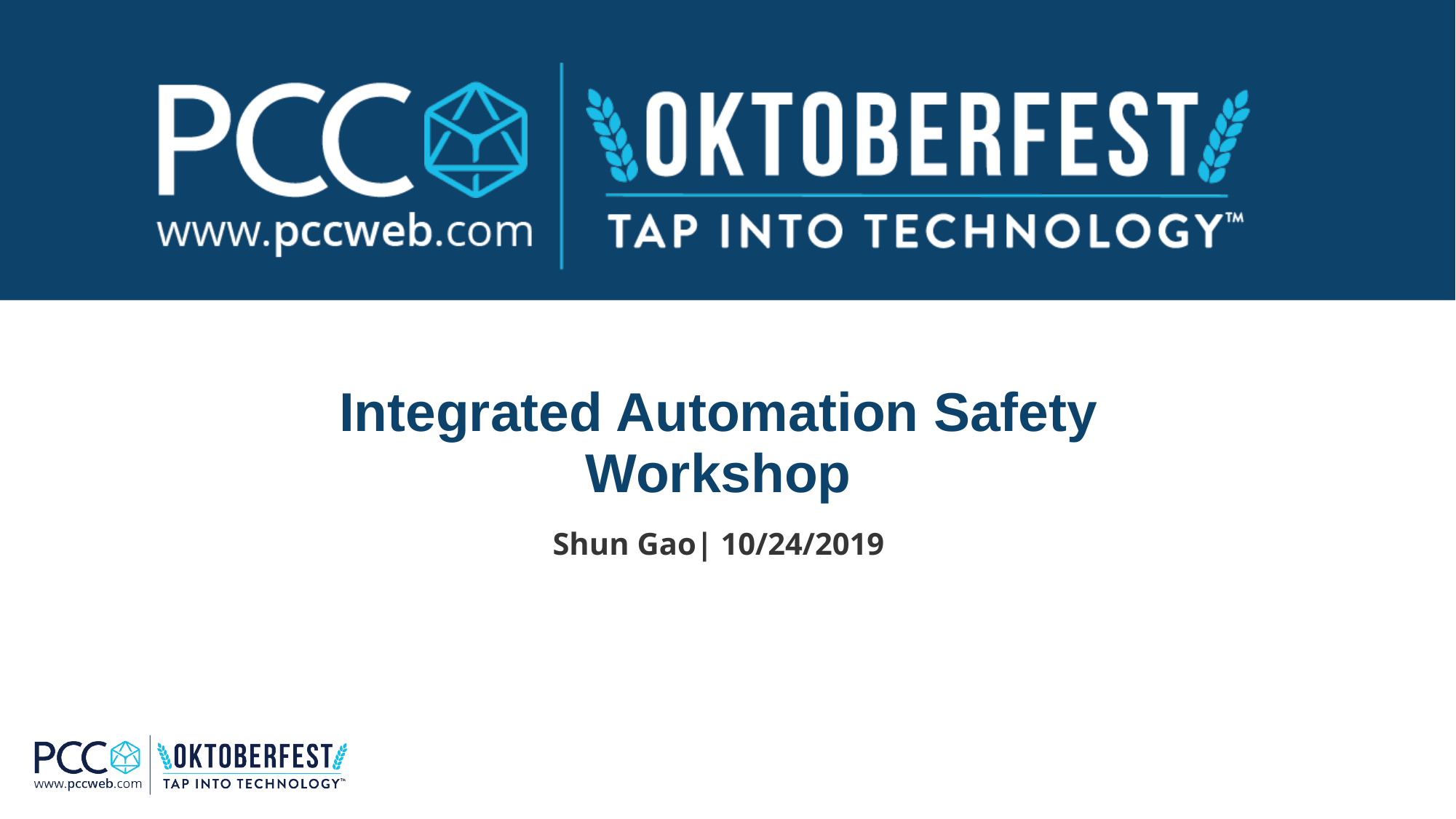

# Integrated Automation Safety Workshop
Shun Gao| 10/24/2019